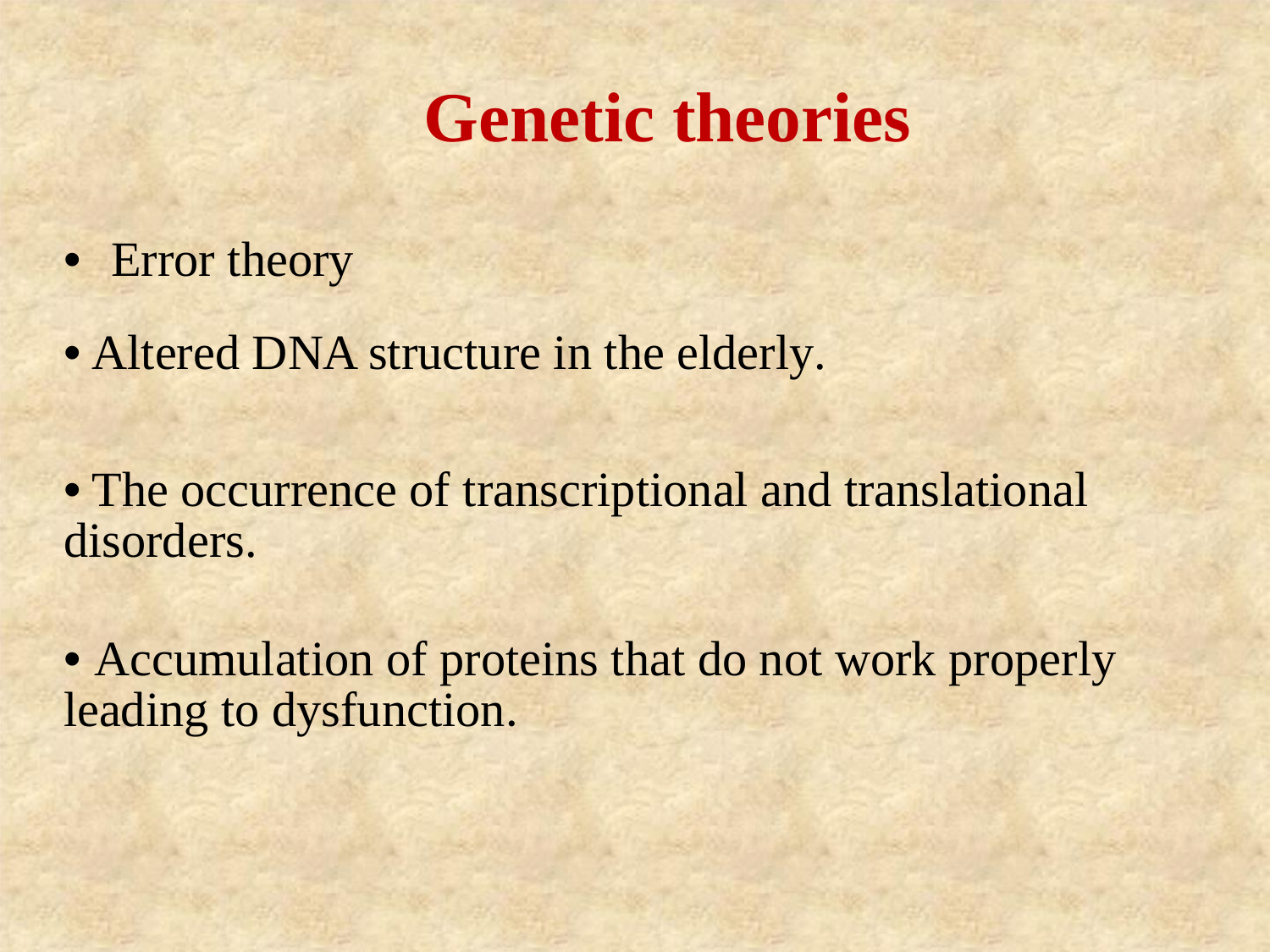

Genetic theories
• Error theory
• Altered DNA structure in the elderly.

• The occurrence of transcriptional and translational disorders.

• Accumulation of proteins that do not work properly leading to dysfunction.